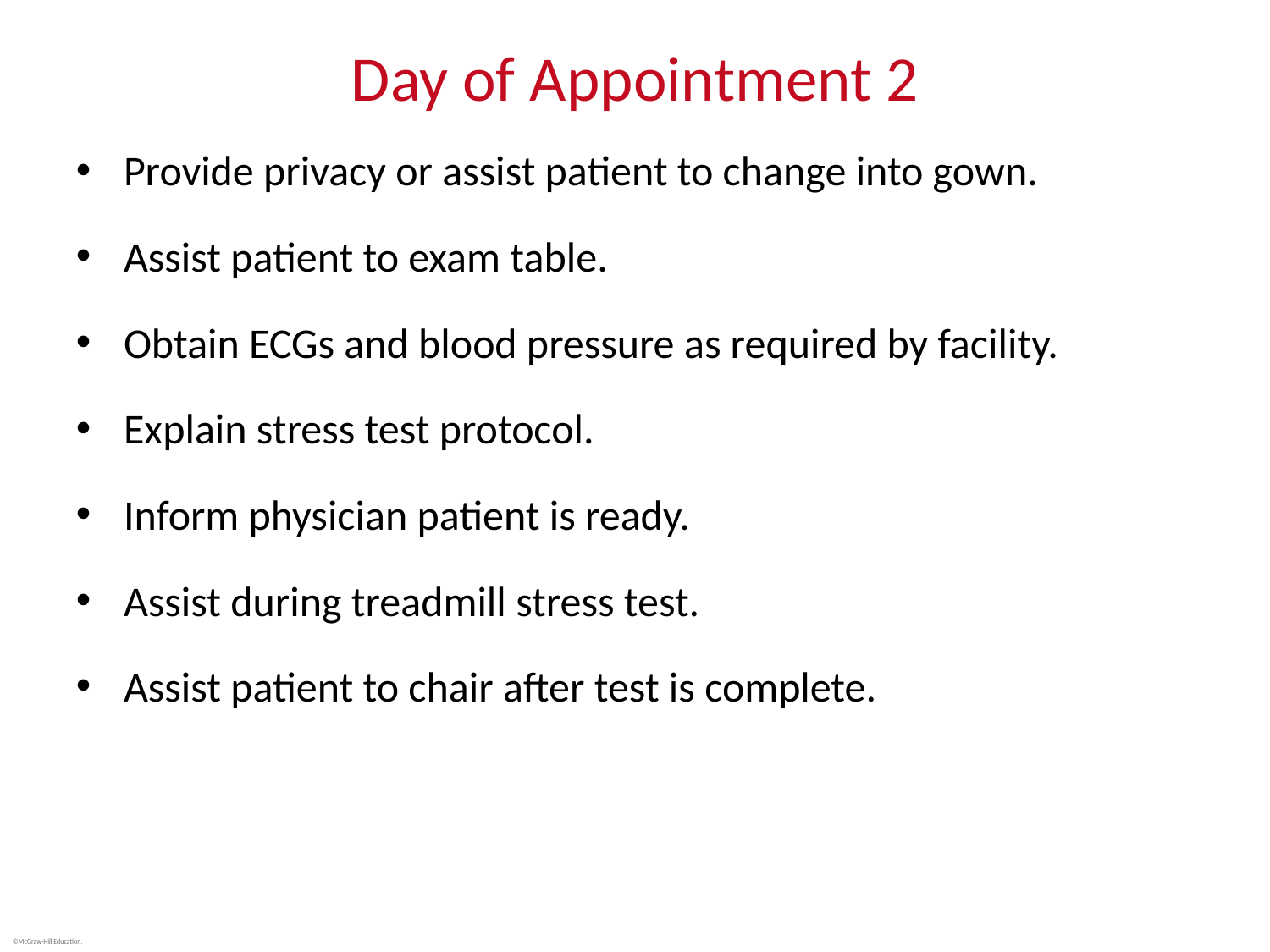

# Day of Appointment 2
Provide privacy or assist patient to change into gown.
Assist patient to exam table.
Obtain ECGs and blood pressure as required by facility.
Explain stress test protocol.
Inform physician patient is ready.
Assist during treadmill stress test.
Assist patient to chair after test is complete.